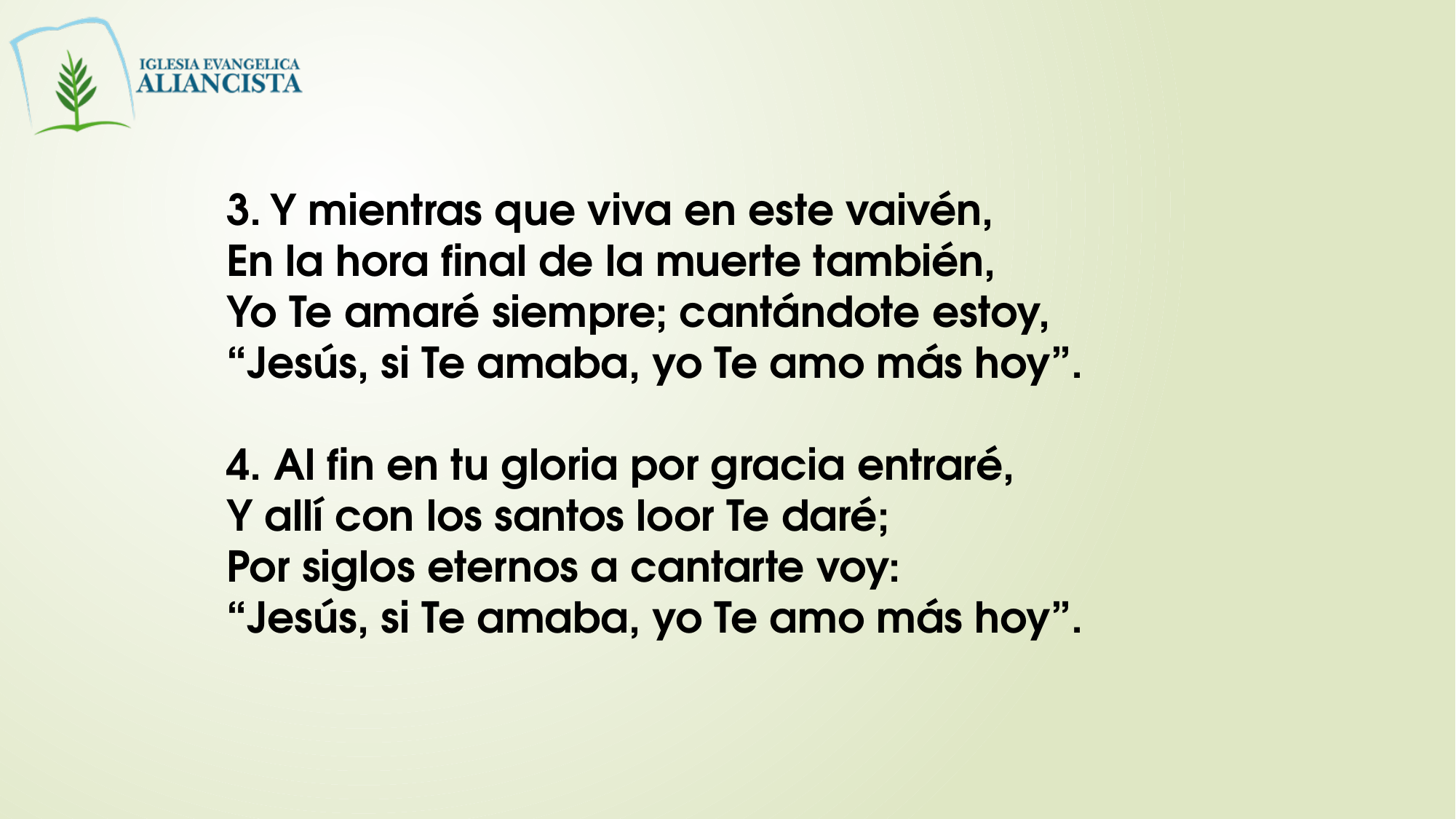

3. Y mientras que viva en este vaivén,
En la hora final de la muerte también,
Yo Te amaré siempre; cantándote estoy,
“Jesús, si Te amaba, yo Te amo más hoy”.

4. Al fin en tu gloria por gracia entraré,
Y allí con los santos loor Te daré;
Por siglos eternos a cantarte voy:
“Jesús, si Te amaba, yo Te amo más hoy”.